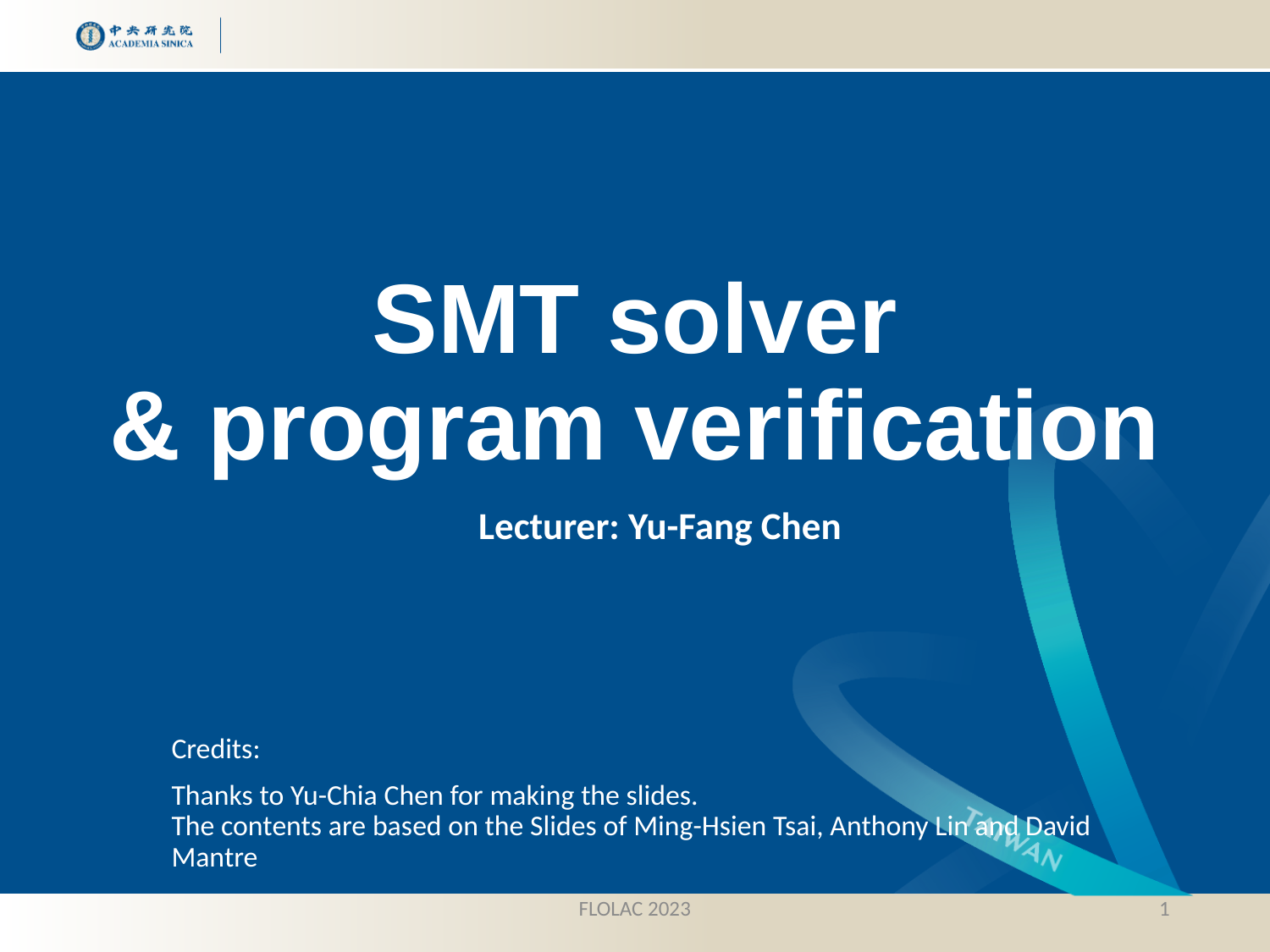

# SMT solver & program verification
Lecturer: Yu-Fang Chen

Credits:
Thanks to Yu-Chia Chen for making the slides.
The contents are based on the Slides of Ming-Hsien Tsai, Anthony Lin and David Mantre
FLOLAC 2023
1